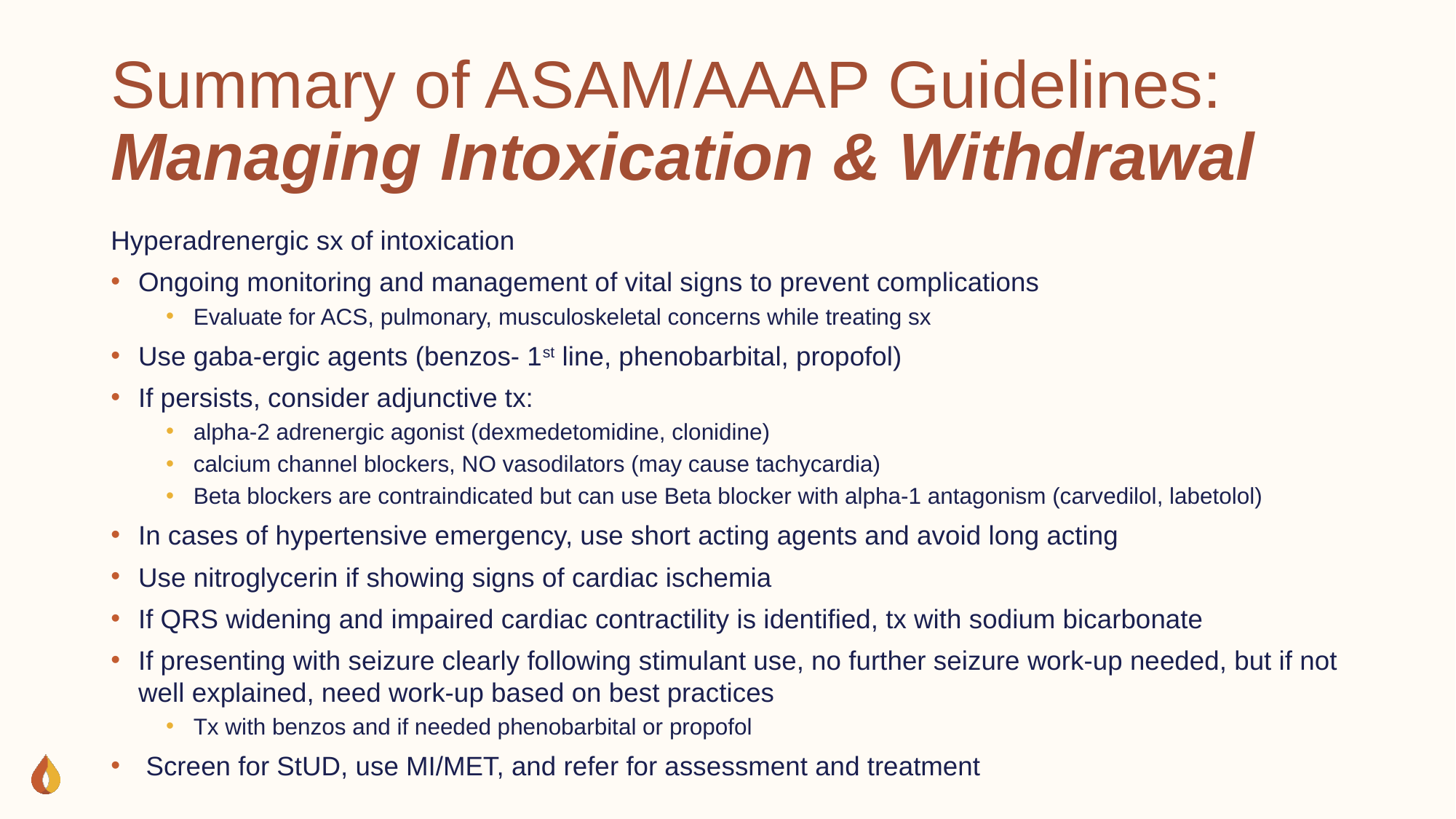

# Summary of ASAM/AAAP Guidelines: Managing Intoxication & Withdrawal
Hyperadrenergic sx of intoxication
Ongoing monitoring and management of vital signs to prevent complications
Evaluate for ACS, pulmonary, musculoskeletal concerns while treating sx
Use gaba-ergic agents (benzos- 1st line, phenobarbital, propofol)
If persists, consider adjunctive tx:
alpha-2 adrenergic agonist (dexmedetomidine, clonidine)
calcium channel blockers, NO vasodilators (may cause tachycardia)
Beta blockers are contraindicated but can use Beta blocker with alpha-1 antagonism (carvedilol, labetolol)
In cases of hypertensive emergency, use short acting agents and avoid long acting
Use nitroglycerin if showing signs of cardiac ischemia
If QRS widening and impaired cardiac contractility is identified, tx with sodium bicarbonate
If presenting with seizure clearly following stimulant use, no further seizure work-up needed, but if not well explained, need work-up based on best practices
Tx with benzos and if needed phenobarbital or propofol
 Screen for StUD, use MI/MET, and refer for assessment and treatment